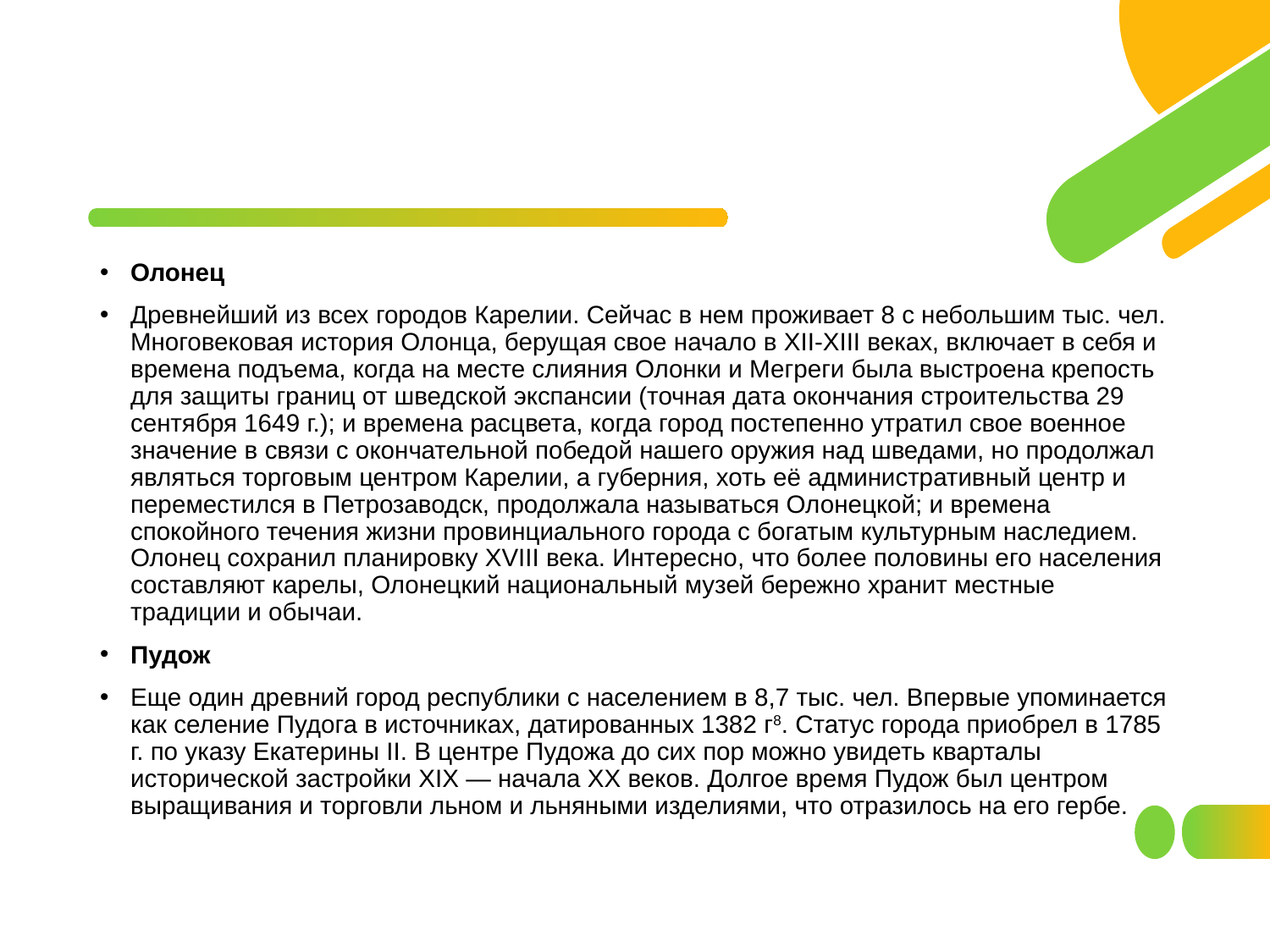

#
Олонец
Древнейший из всех городов Карелии. Сейчас в нем проживает 8 с небольшим тыс. чел. Многовековая история Олонца, берущая свое начало в XII-XIII веках, включает в себя и времена подъема, когда на месте слияния Олонки и Мегреги была выстроена крепость для защиты границ от шведской экспансии (точная дата окончания строительства 29 сентября 1649 г.); и времена расцвета, когда город постепенно утратил свое военное значение в связи с окончательной победой нашего оружия над шведами, но продолжал являться торговым центром Карелии, а губерния, хоть её административный центр и переместился в Петрозаводск, продолжала называться Олонецкой; и времена спокойного течения жизни провинциального города с богатым культурным наследием. Олонец сохранил планировку XVIII века. Интересно, что более половины его населения составляют карелы, Олонецкий национальный музей бережно хранит местные традиции и обычаи.
Пудож
Еще один древний город республики с населением в 8,7 тыс. чел. Впервые упоминается как селение Пудога в источниках, датированных 1382 г8. Статус города приобрел в 1785 г. по указу Екатерины II. В центре Пудожа до сих пор можно увидеть кварталы исторической застройки XIX — начала XX веков. Долгое время Пудож был центром выращивания и торговли льном и льняными изделиями, что отразилось на его гербе.